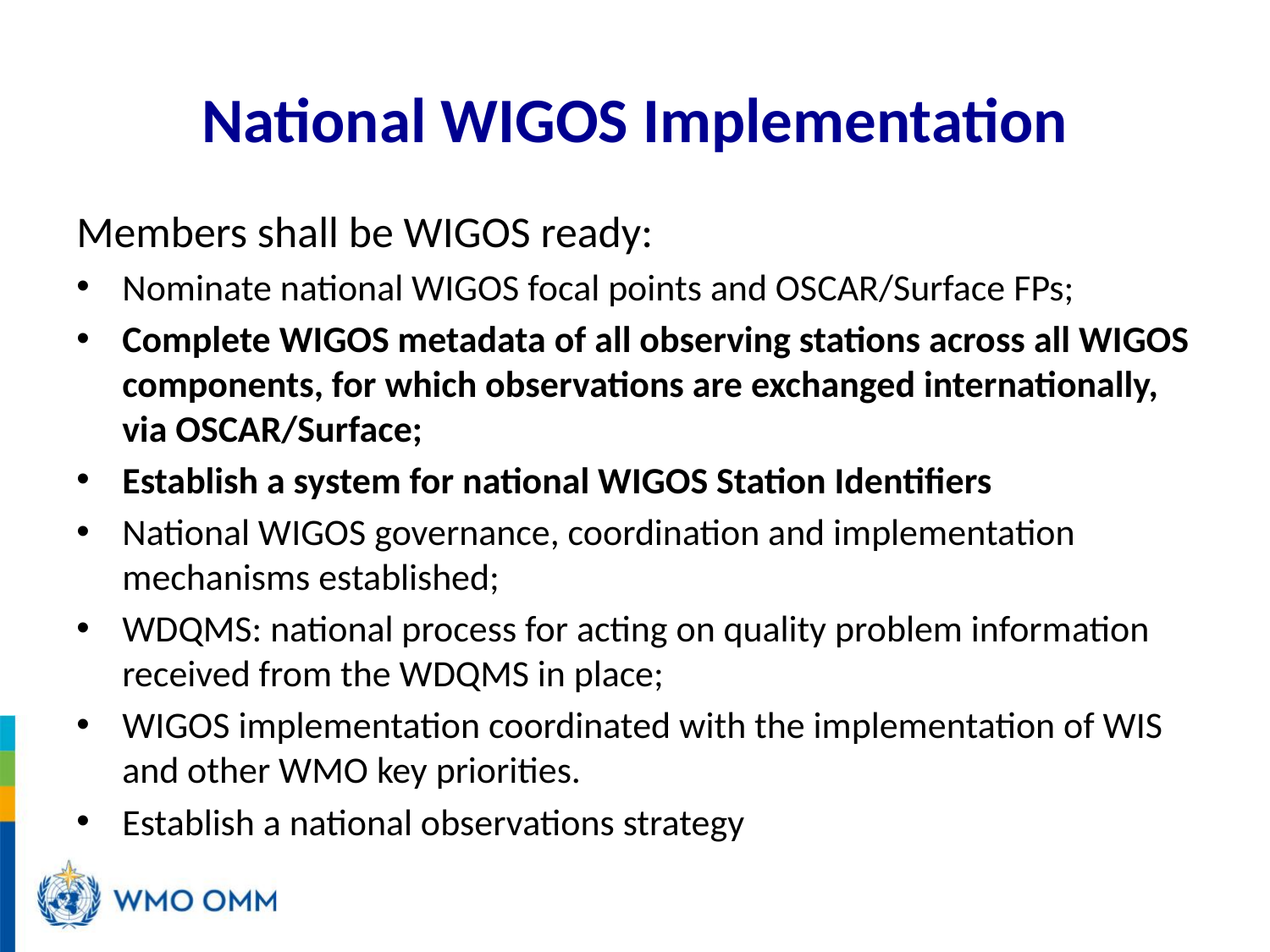

# National WIGOS Implementation
Members shall be WIGOS ready:
Nominate national WIGOS focal points and OSCAR/Surface FPs;
Complete WIGOS metadata of all observing stations across all WIGOS components, for which observations are exchanged internationally, via OSCAR/Surface;
Establish a system for national WIGOS Station Identifiers
National WIGOS governance, coordination and implementation mechanisms established;
WDQMS: national process for acting on quality problem information received from the WDQMS in place;
WIGOS implementation coordinated with the implementation of WIS and other WMO key priorities.
Establish a national observations strategy